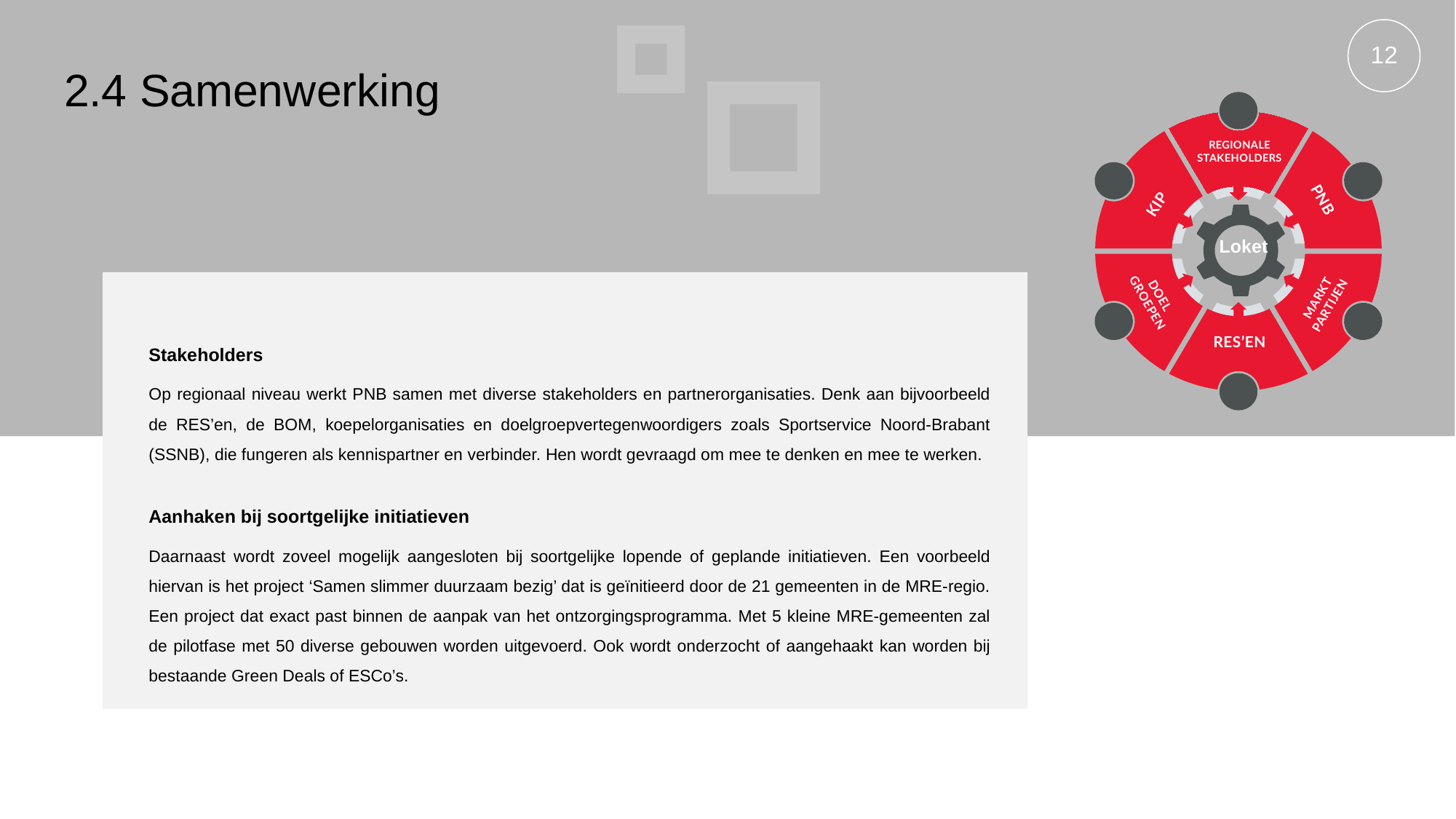

12

2.4 Samenwerking

Markt
partijen
PNB

RES’en

Regionale
stakeholders

Doel
groepen
KIP

Loket

Stakeholders
Op regionaal niveau werkt PNB samen met diverse stakeholders en partnerorganisaties. Denk aan bijvoorbeeld de RES’en, de BOM, koepelorganisaties en doelgroepvertegenwoordigers zoals Sportservice Noord-Brabant (SSNB), die fungeren als kennispartner en verbinder. Hen wordt gevraagd om mee te denken en mee te werken.

Aanhaken bij soortgelijke initiatieven
Daarnaast wordt zoveel mogelijk aangesloten bij soortgelijke lopende of geplande initiatieven. Een voorbeeld hiervan is het project ‘Samen slimmer duurzaam bezig’ dat is geïnitieerd door de 21 gemeenten in de MRE-regio. Een project dat exact past binnen de aanpak van het ontzorgingsprogramma. Met 5 kleine MRE-gemeenten zal de pilotfase met 50 diverse gebouwen worden uitgevoerd. Ook wordt onderzocht of aangehaakt kan worden bij bestaande Green Deals of ESCo’s.